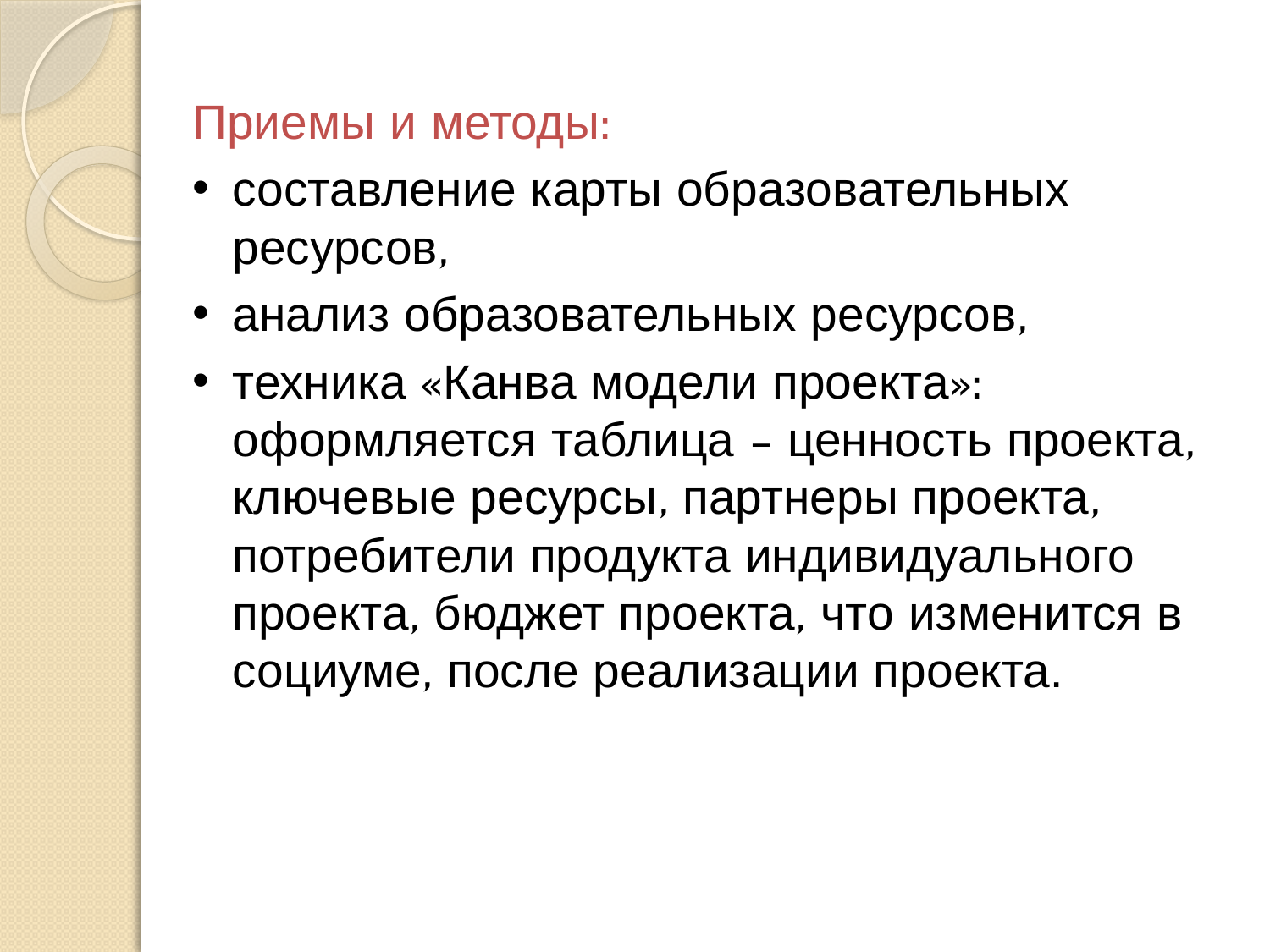

Приемы и методы:
составление карты образовательных ресурсов,
анализ образовательных ресурсов,
техника «Канва модели проекта»: оформляется таблица – ценность проекта, ключевые ресурсы, партнеры проекта, потребители продукта индивидуального проекта, бюджет проекта, что изменится в социуме, после реализации проекта.